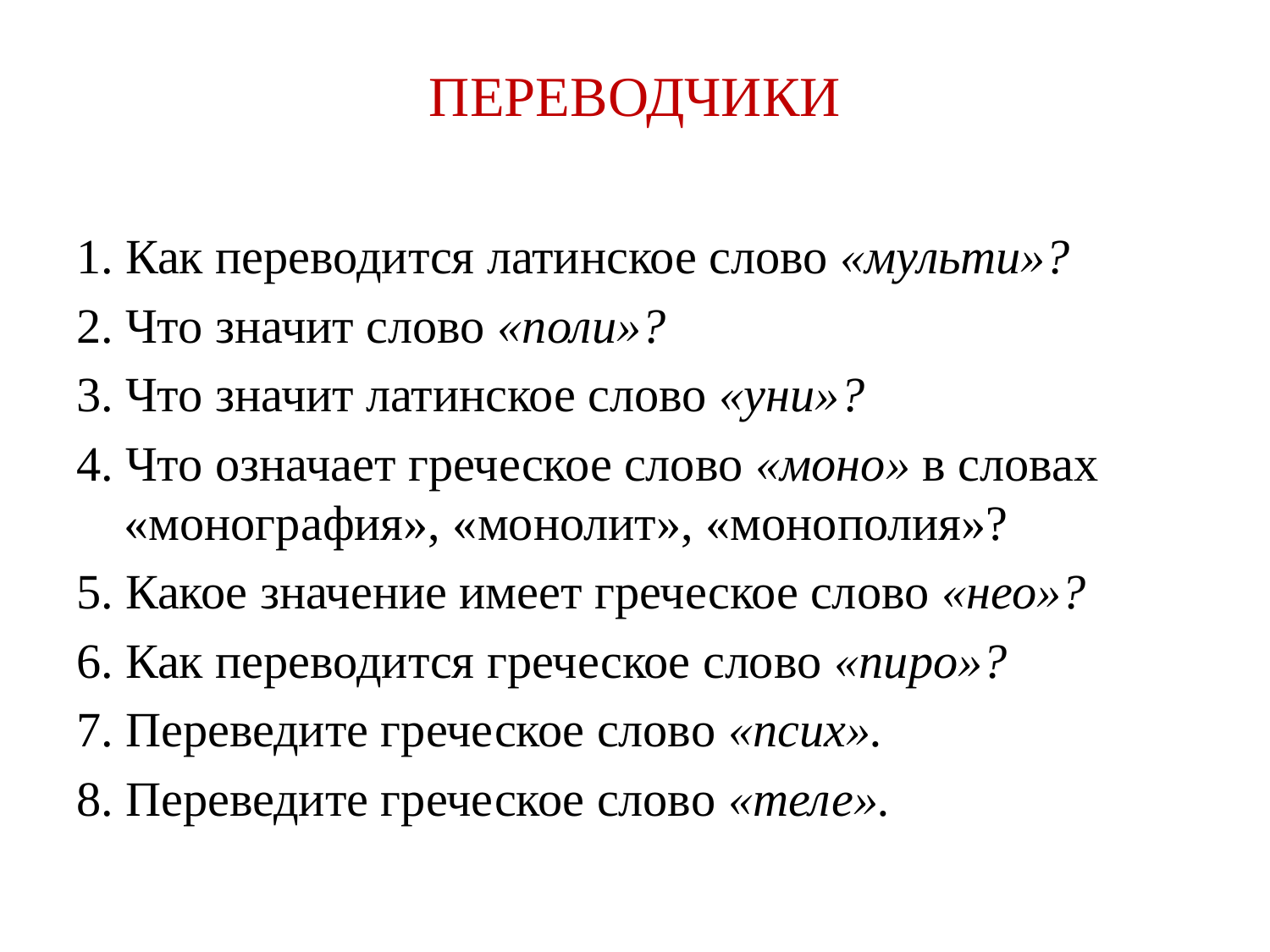

# ПЕРЕВОДЧИКИ
1. Как переводится латинское слово «мульти»?
2. Что значит слово «поли»?
3. Что значит латинское слово «уни»?
4. Что означает греческое слово «моно» в словах «монография», «монолит», «монополия»?
5. Какое значение имеет греческое слово «нео»?
6. Как переводится греческое слово «пиро»?
7. Переведите греческое слово «псих».
8. Переведите греческое слово «теле».